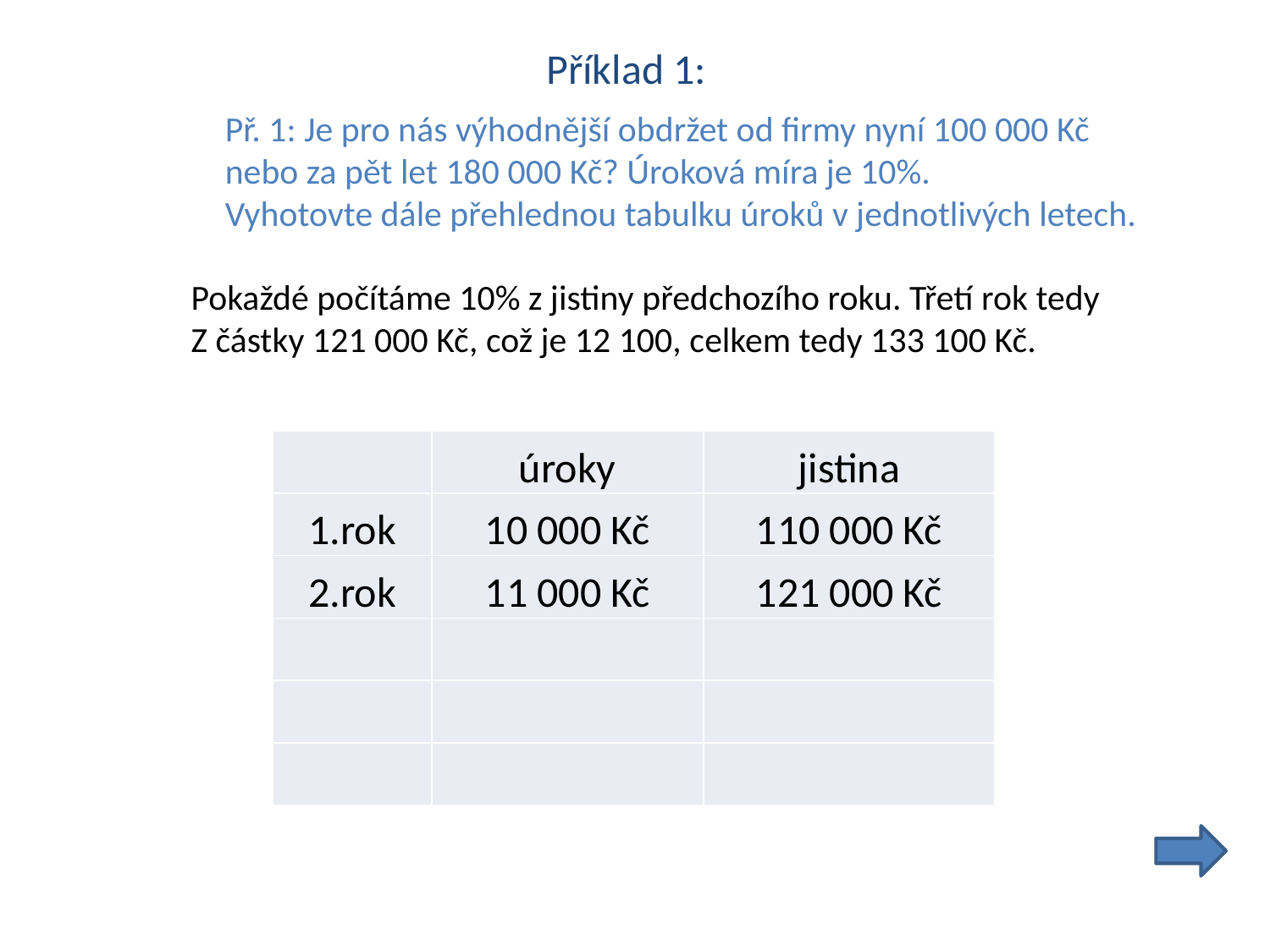

Příklad 1:
Př. 1: Je pro nás výhodnější obdržet od firmy nyní 100 000 Kč
nebo za pět let 180 000 Kč? Úroková míra je 10%.
Vyhotovte dále přehlednou tabulku úroků v jednotlivých letech.

Pokaždé počítáme 10% z jistiny předchozího roku. Třetí rok tedy
Z částky 121 000 Kč, což je 12 100, celkem tedy 133 100 Kč.

|  | úroky | jistina |
| --- | --- | --- |
| 1.rok | 10 000 Kč | 110 000 Kč |
| 2.rok | 11 000 Kč | 121 000 Kč |
|  |  |  |
|  |  |  |
|  |  |  |